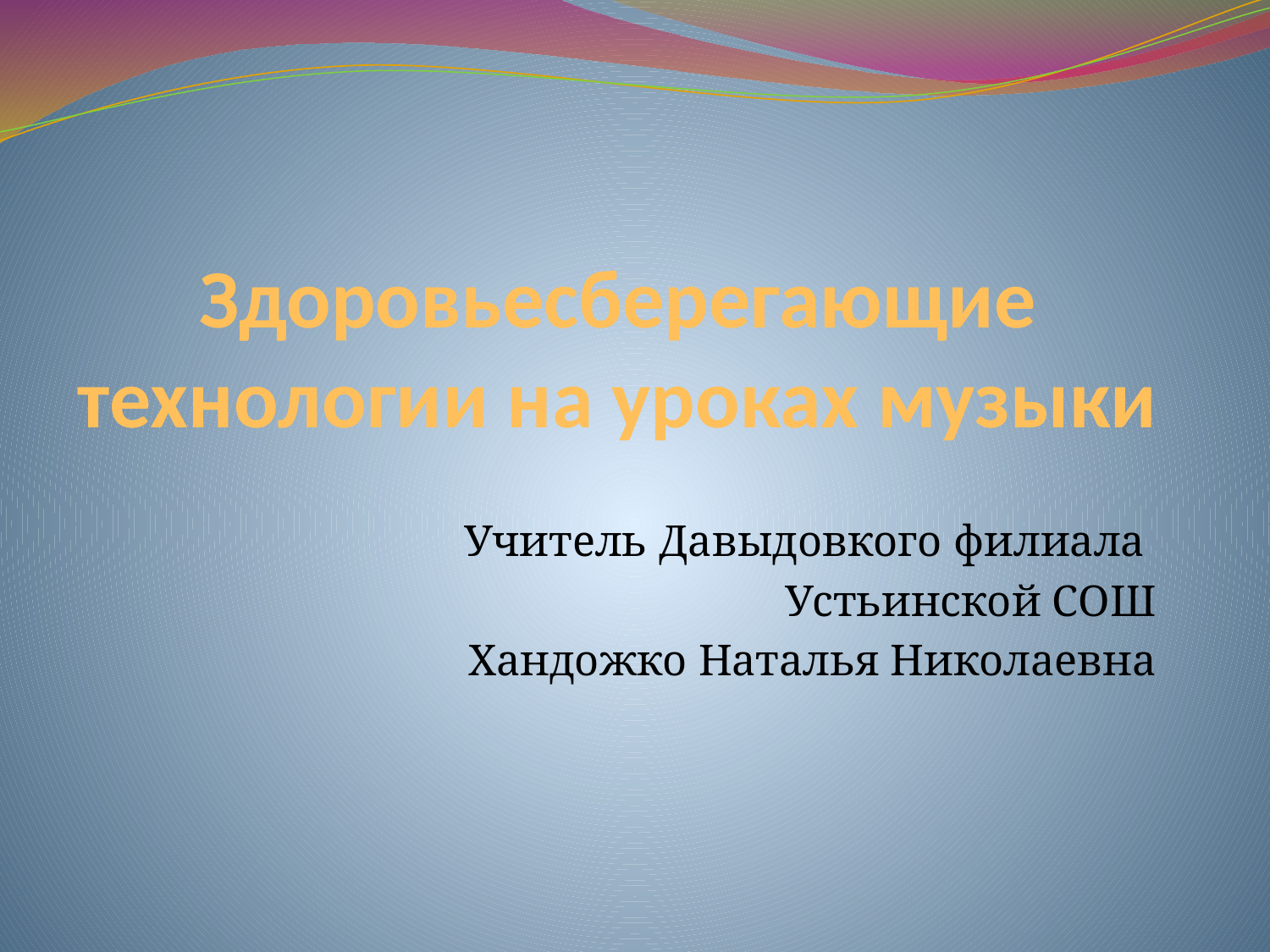

# Здоровьесберегающие технологии на уроках музыки

Учитель Давыдовкого филиала
Устьинской СОШ
Хандожко Наталья Николаевна